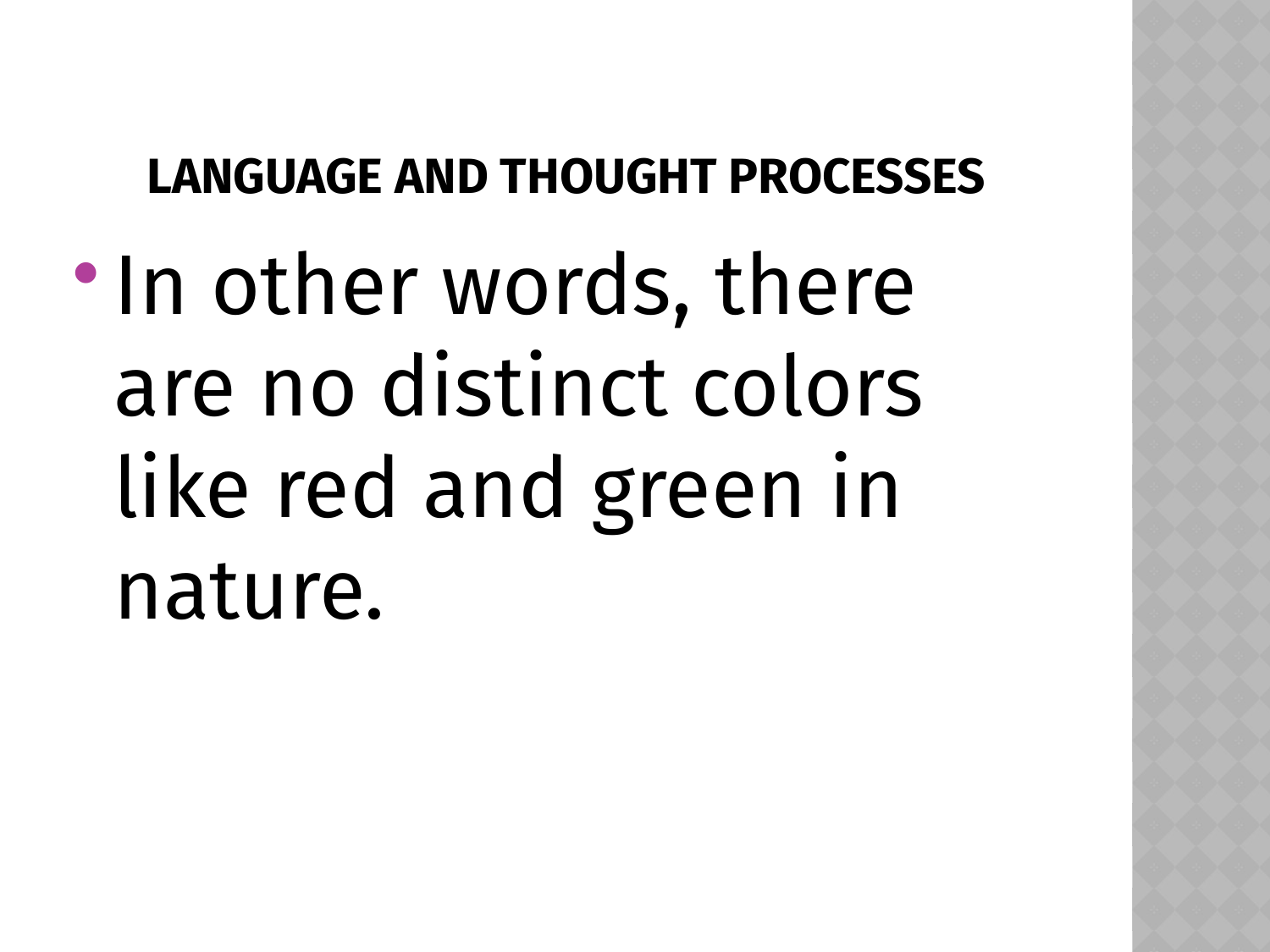

# Language and thought processes
In other words, there are no distinct colors like red and green in nature.